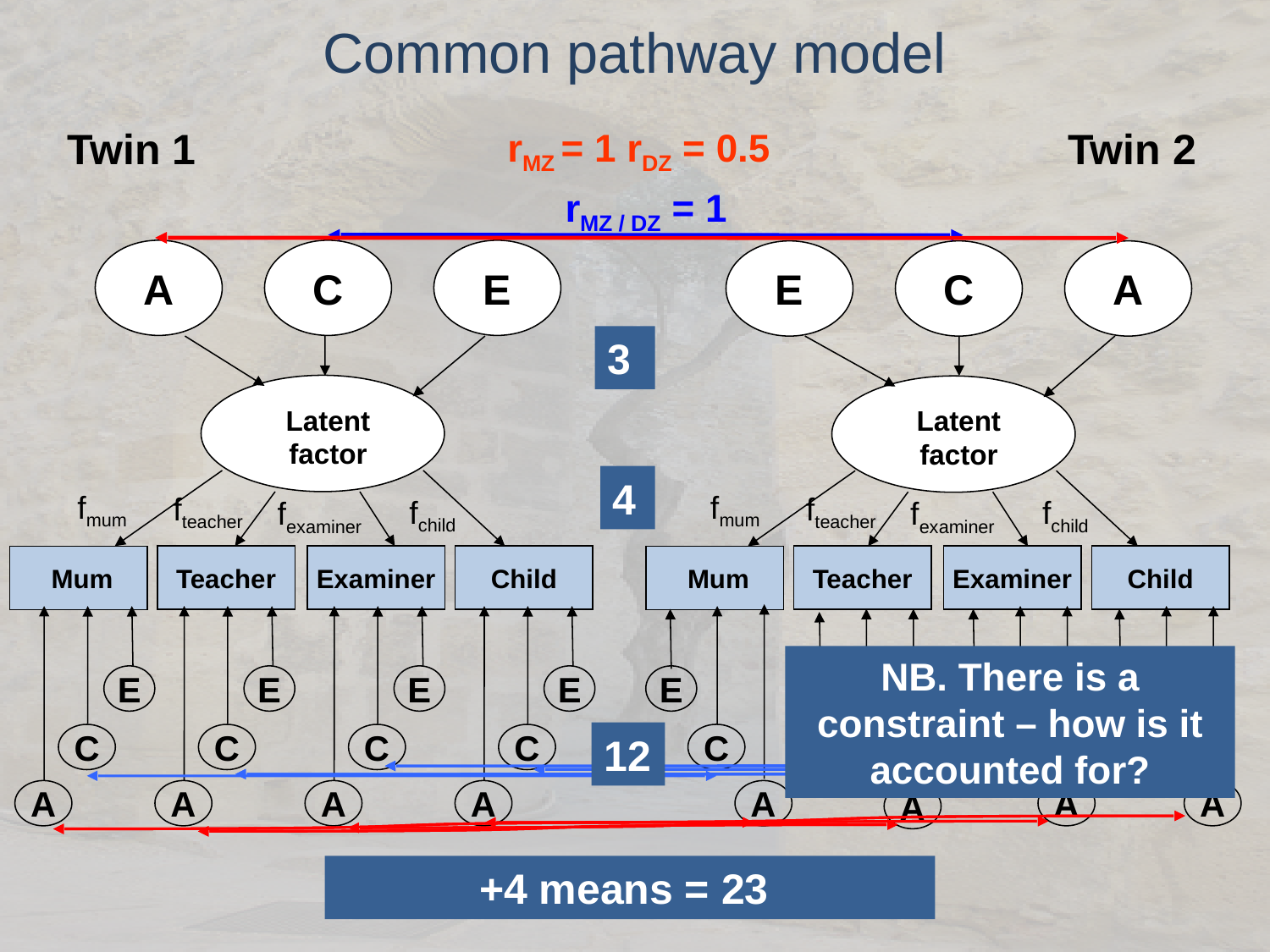

Common pathway model

Twin 1
Twin 2
rMZ = 1 rDZ = 0.5
rMZ / DZ = 1
A
C
E
E
C
A
3

Latent factor
Latent factor
4

fmum
fmum
fteacher
fteacher
fchild
fchild
fexaminer
fexaminer

Teacher
Examiner
Child
Teacher
Examiner
Child
 Mum
 Mum

E
E
E
E
E
E
E
E
C
C
C
C
C
C
C
C
A
A
A
A
A
A
A
A
NB. There is a constraint – how is it accounted for?
12
+4 means = 23